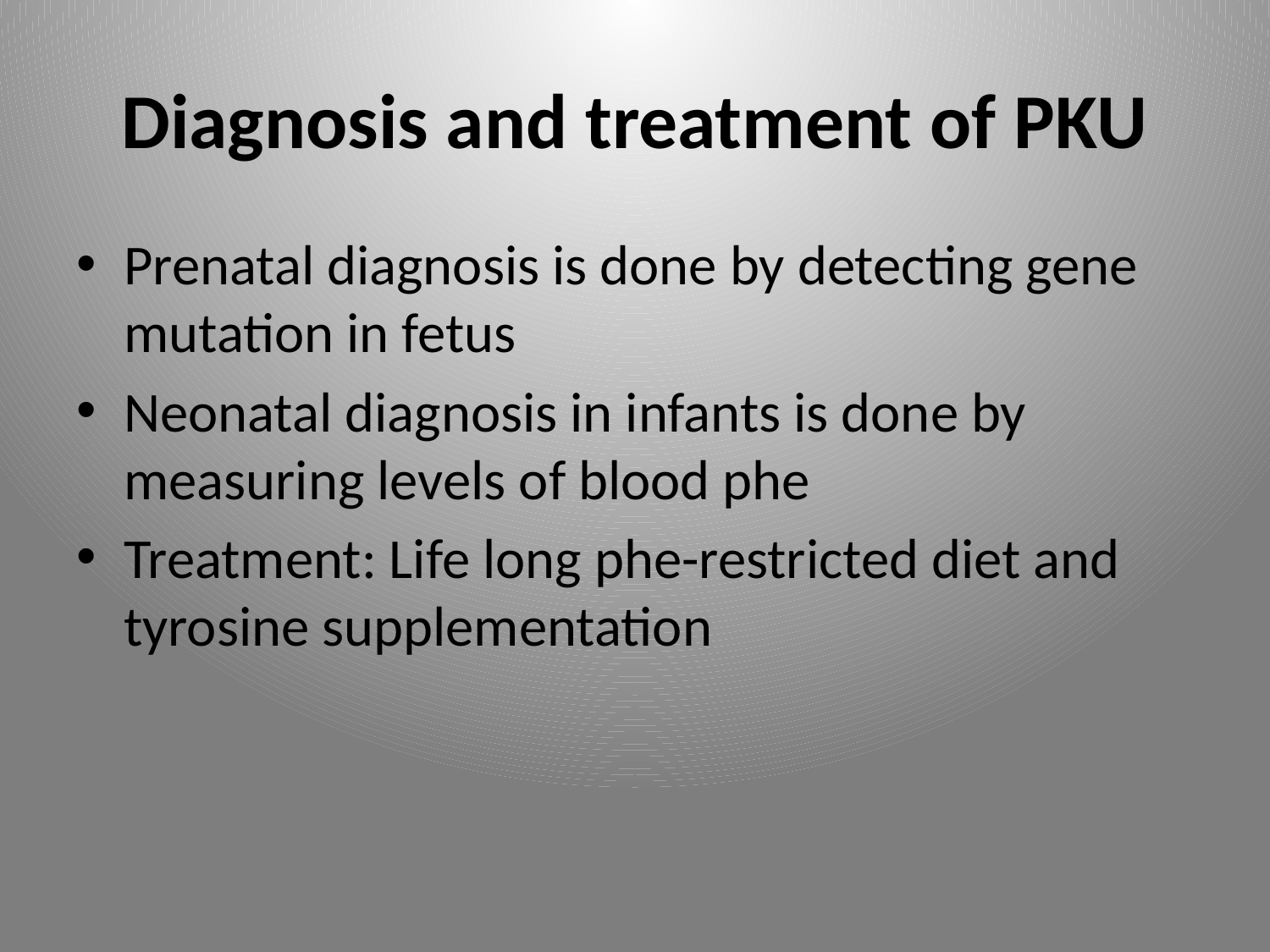

# Diagnosis and treatment of PKU
Prenatal diagnosis is done by detecting gene mutation in fetus
Neonatal diagnosis in infants is done by measuring levels of blood phe
Treatment: Life long phe-restricted diet and tyrosine supplementation